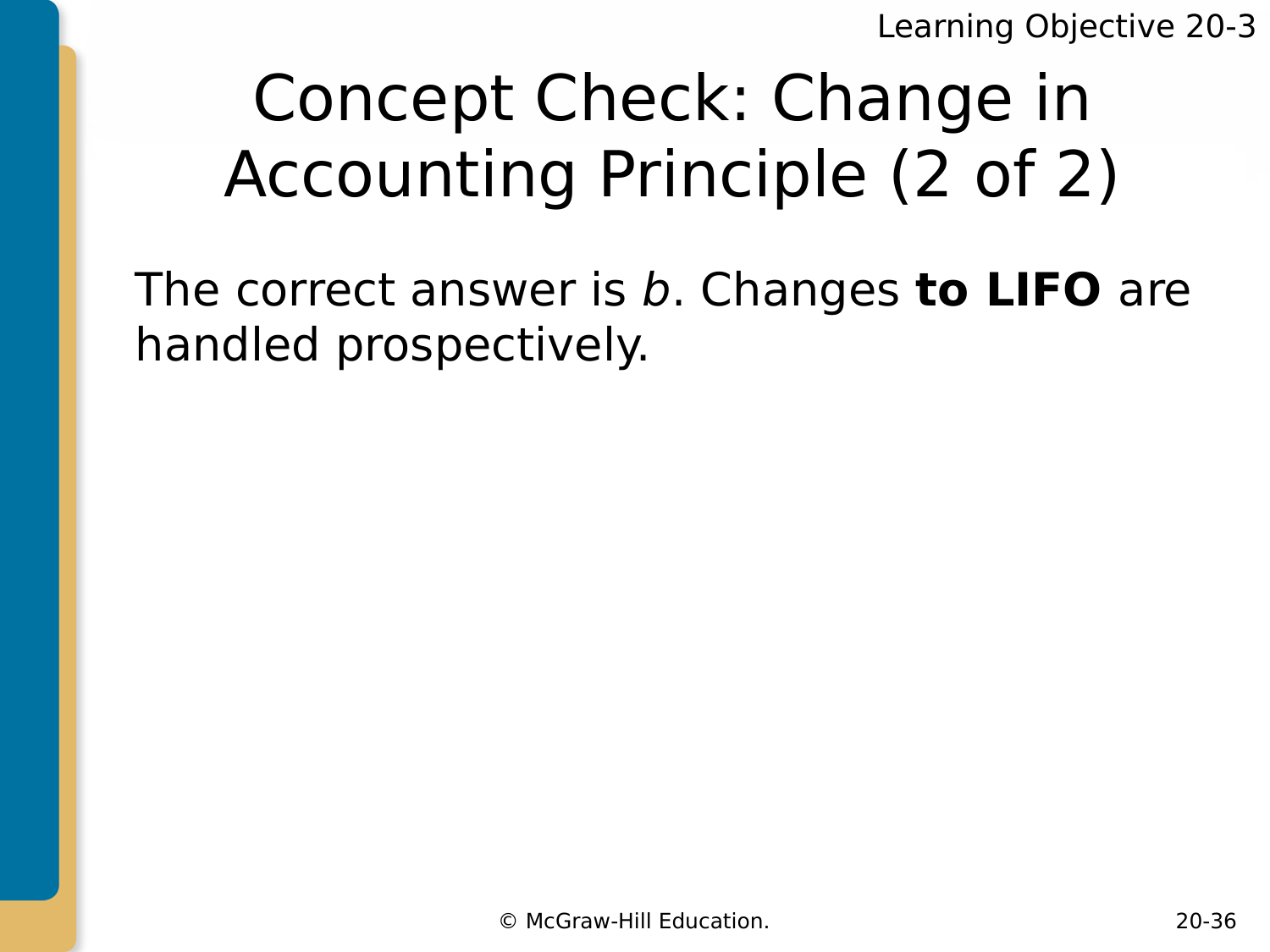

Learning Objective 20-3
# Concept Check: Change in Accounting Principle (2 of 2)
The correct answer is b. Changes to LIFO are handled prospectively.